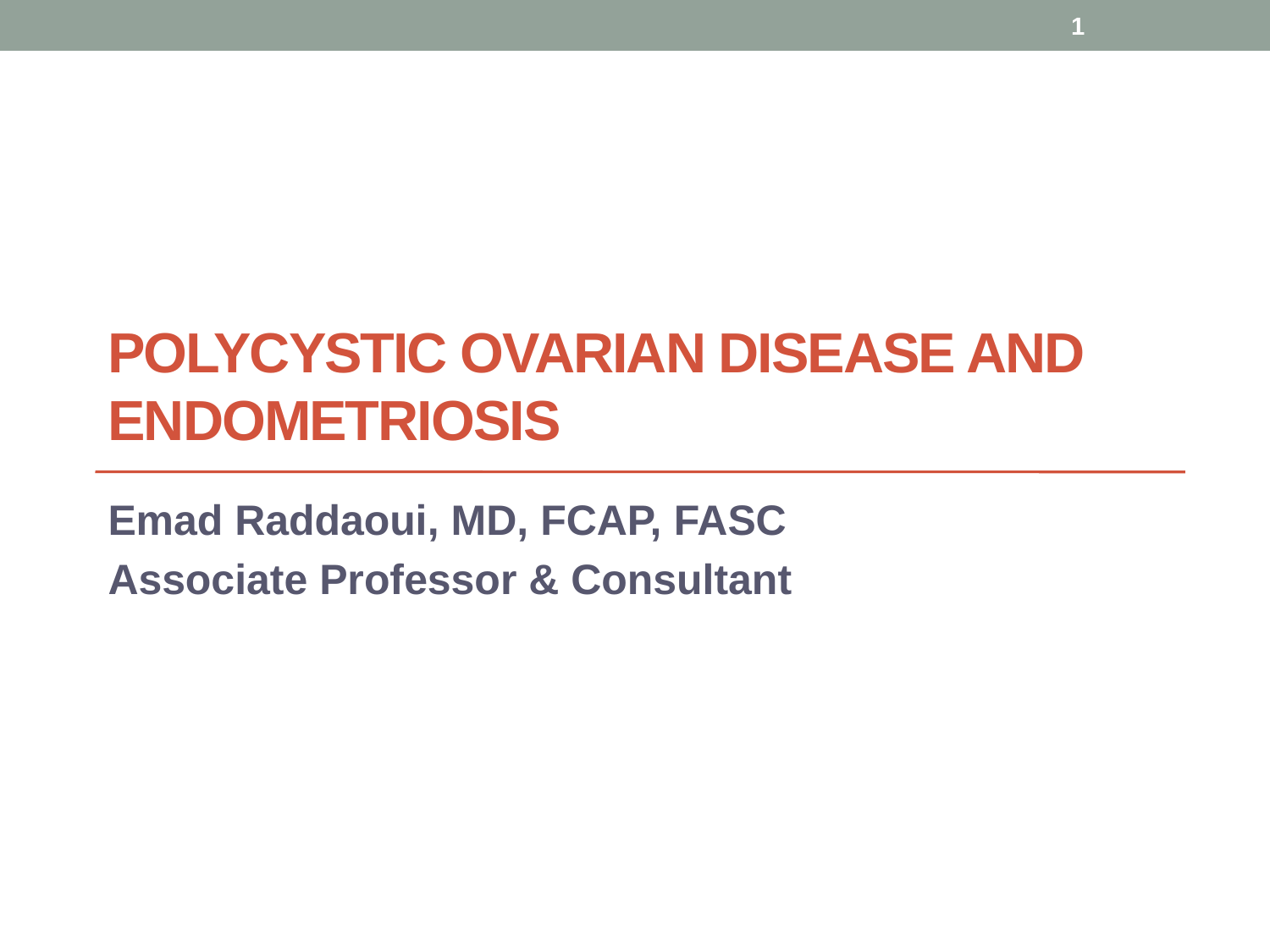

1
# Polycystic Ovarian Disease and Endometriosis
Emad Raddaoui, MD, FCAP, FASC
Associate Professor & Consultant